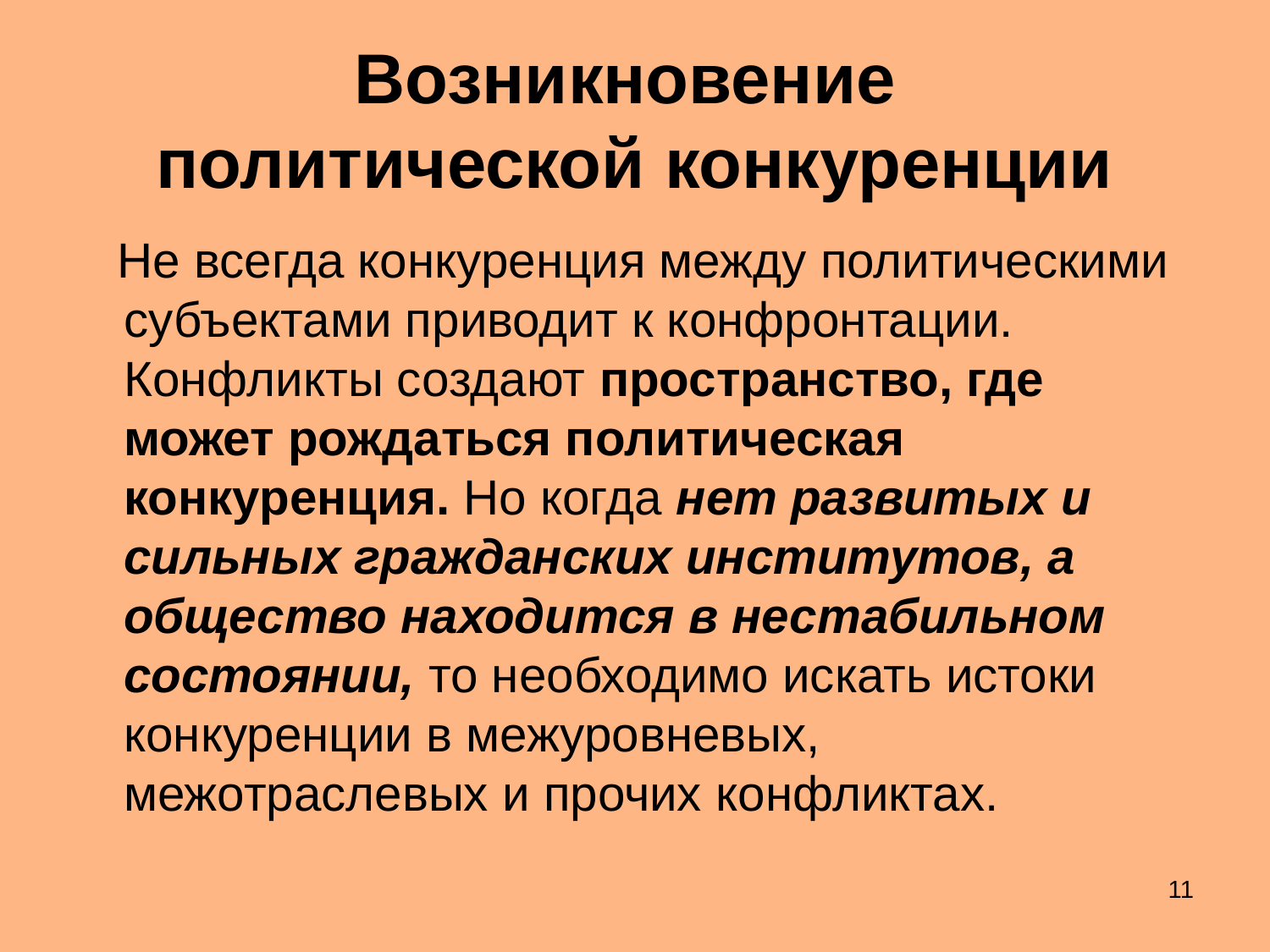

# Возникновение политической конкуренции
   Не всегда конкуренция между политическими субъектами приводит к конфронтации. Конфликты создают пространство, где может рождаться политическая конкуренция. Но когда нет развитых и сильных гражданских институтов, а общество находится в нестабильном состоянии, то необходимо искать истоки конкуренции в межуровневых, межотраслевых и прочих конфликтах.
11